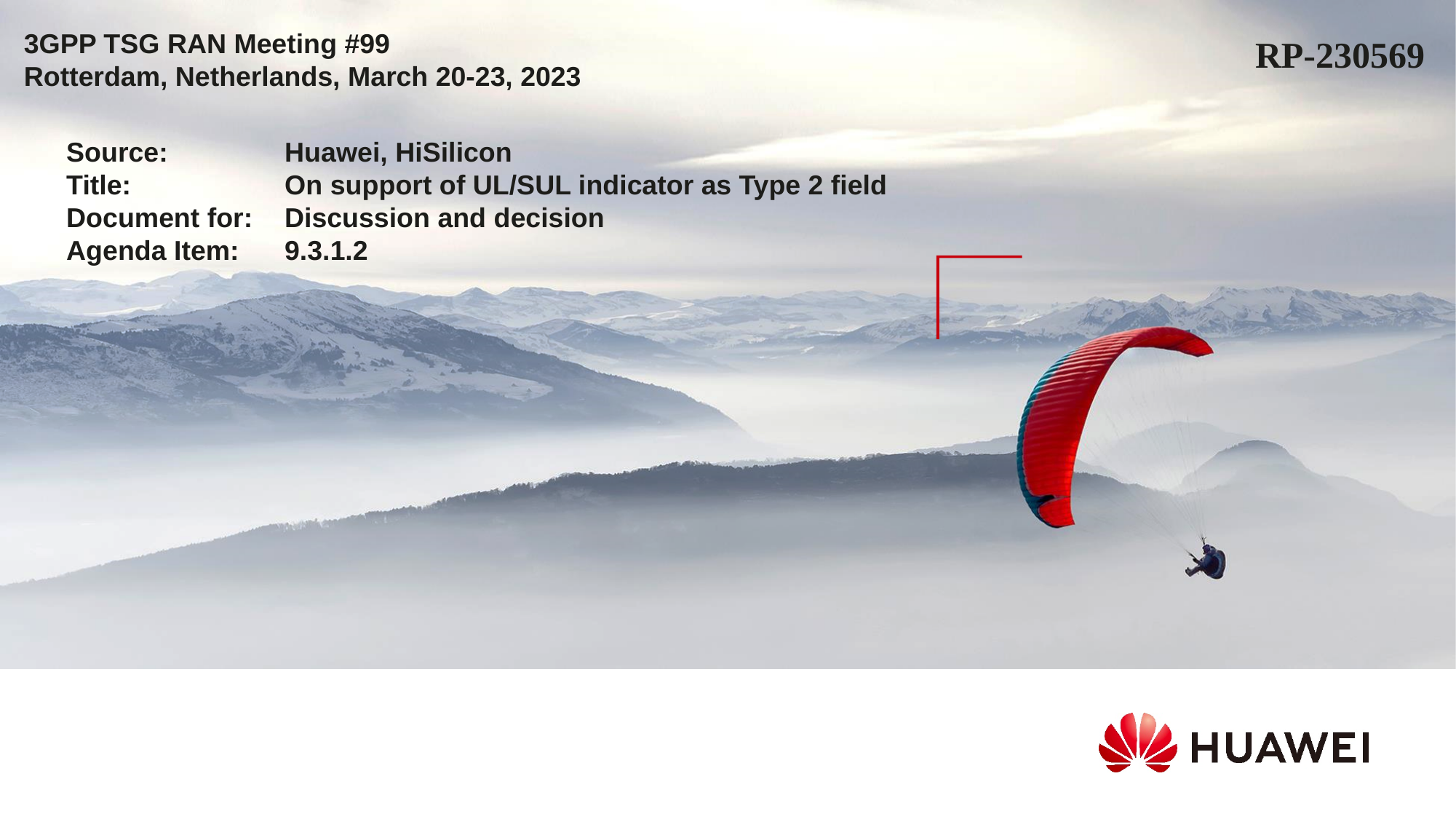

3GPP TSG RAN Meeting #99
Rotterdam, Netherlands, March 20-23, 2023
RP-230569
Source:		Huawei, HiSilicon
Title:		On support of UL/SUL indicator as Type 2 field
Document for:	Discussion and decision
Agenda Item:	9.3.1.2